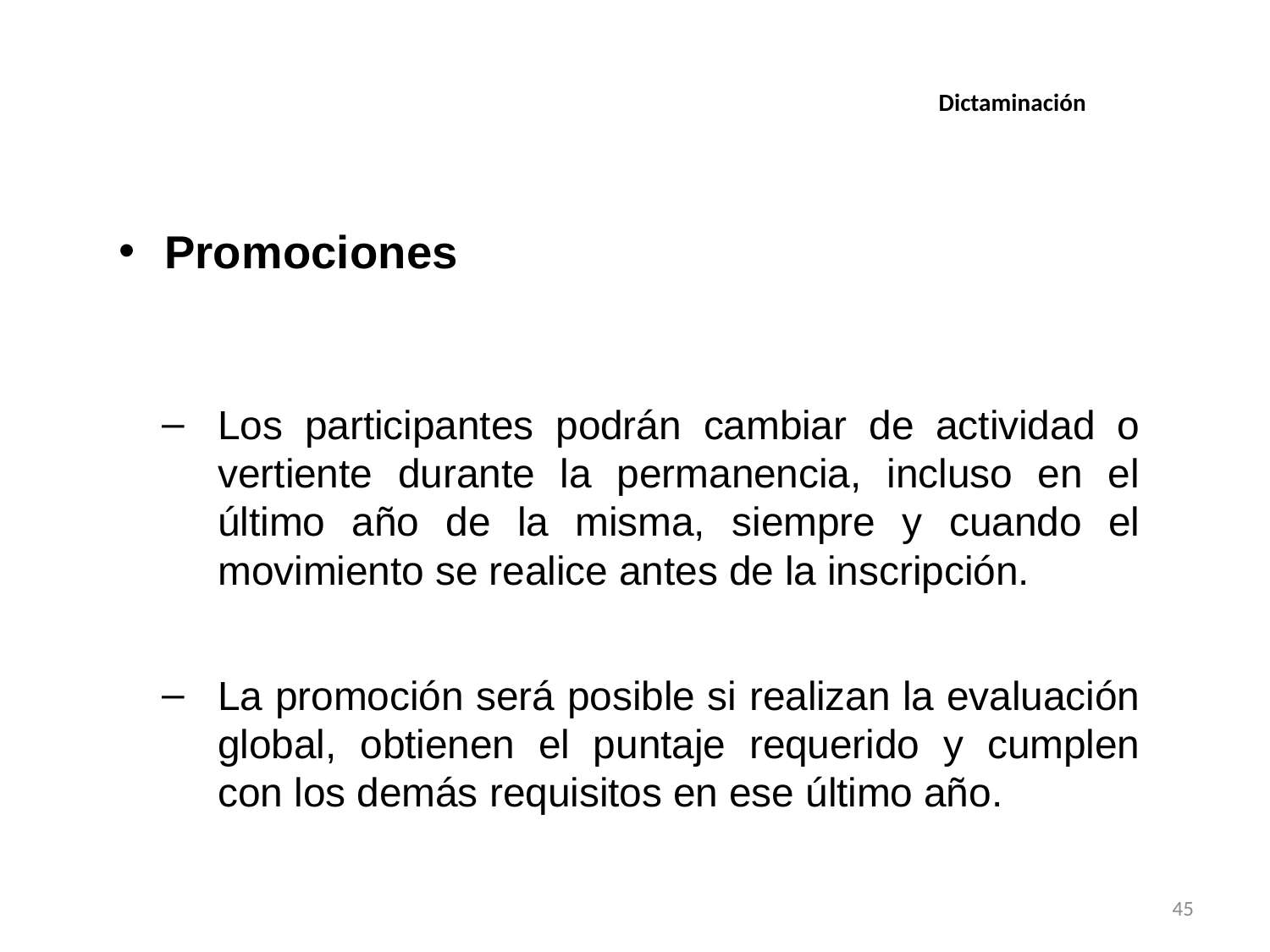

Dictaminación
Promociones

Los participantes podrán cambiar de actividad o vertiente durante la permanencia, incluso en el último año de la misma, siempre y cuando el movimiento se realice antes de la inscripción.

La promoción será posible si realizan la evaluación global, obtienen el puntaje requerido y cumplen con los demás requisitos en ese último año.
45